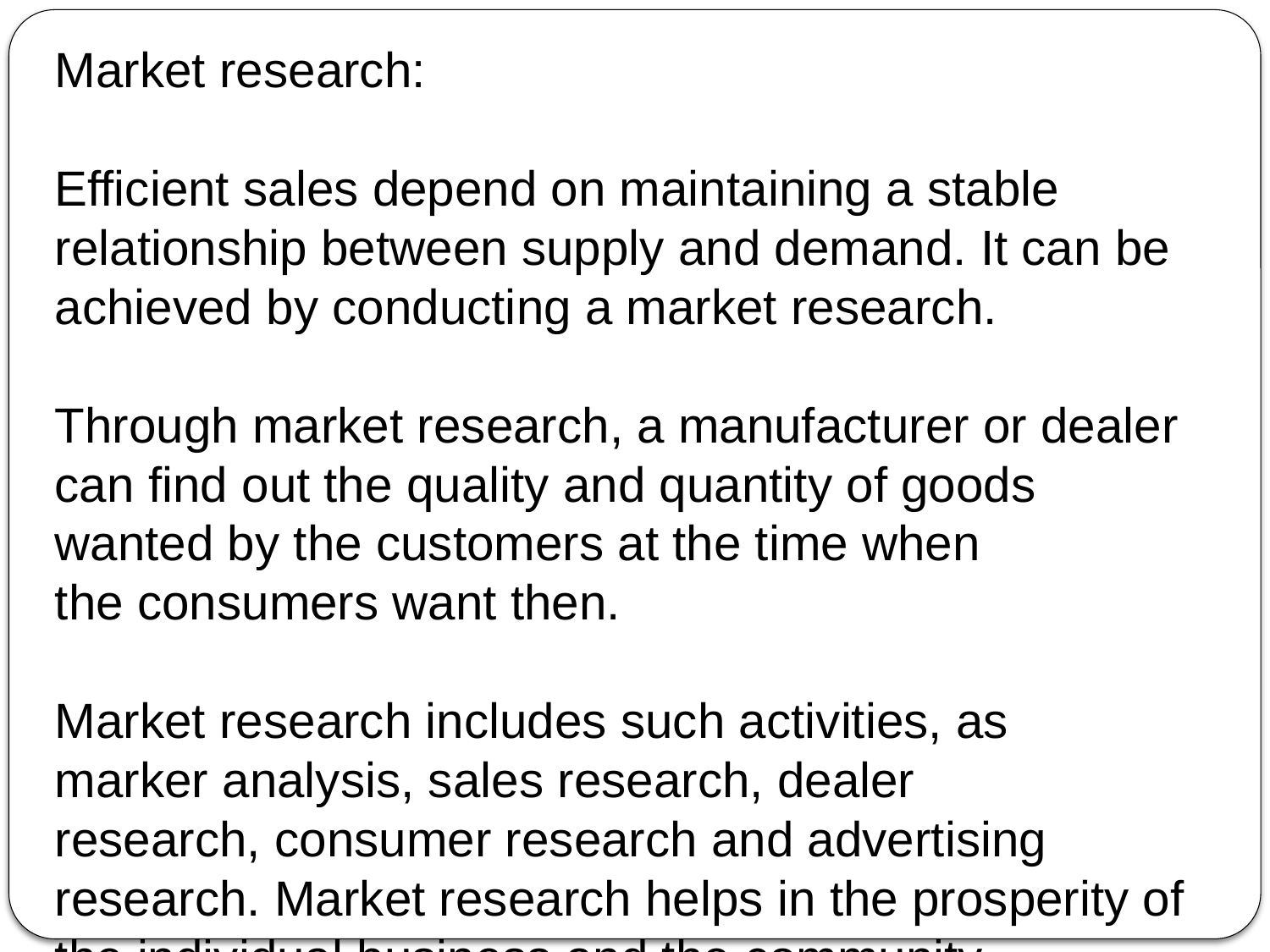

Market research:
Efficient sales depend on maintaining a stable relationship between supply and demand. It can be achieved by conducting a market research.

Through market research, a manufacturer or dealer can find out the quality and quantity of goods wanted by the customers at the time when the consumers want then.

Market research includes such activities, as marker analysis, sales research, dealer research, consumer research and advertising research. Market research helps in the prosperity of the individual business and the community.